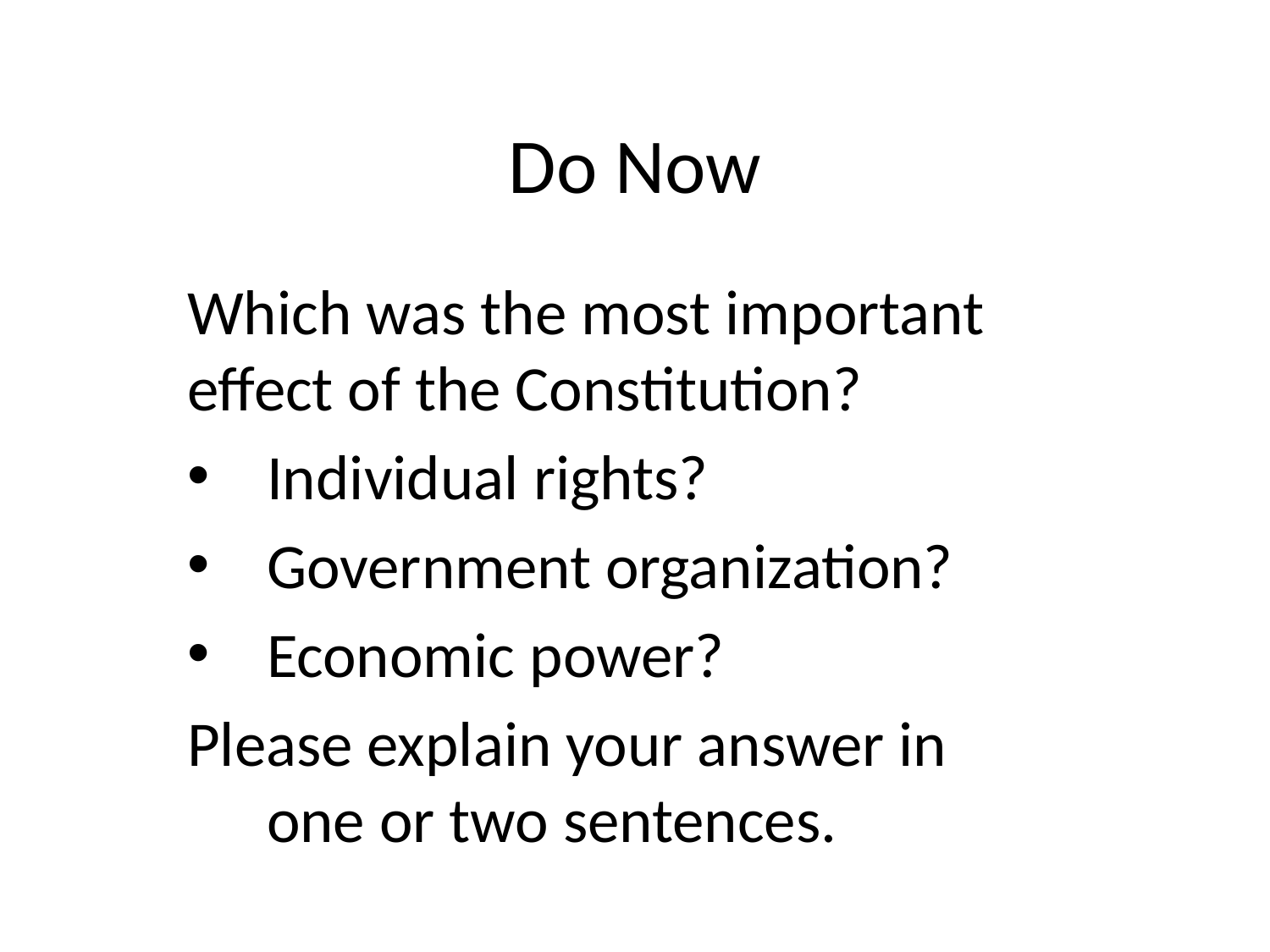

# Do Now
Which was the most important effect of the Constitution?
Individual rights?
Government organization?
Economic power?
Please explain your answer in one or two sentences.